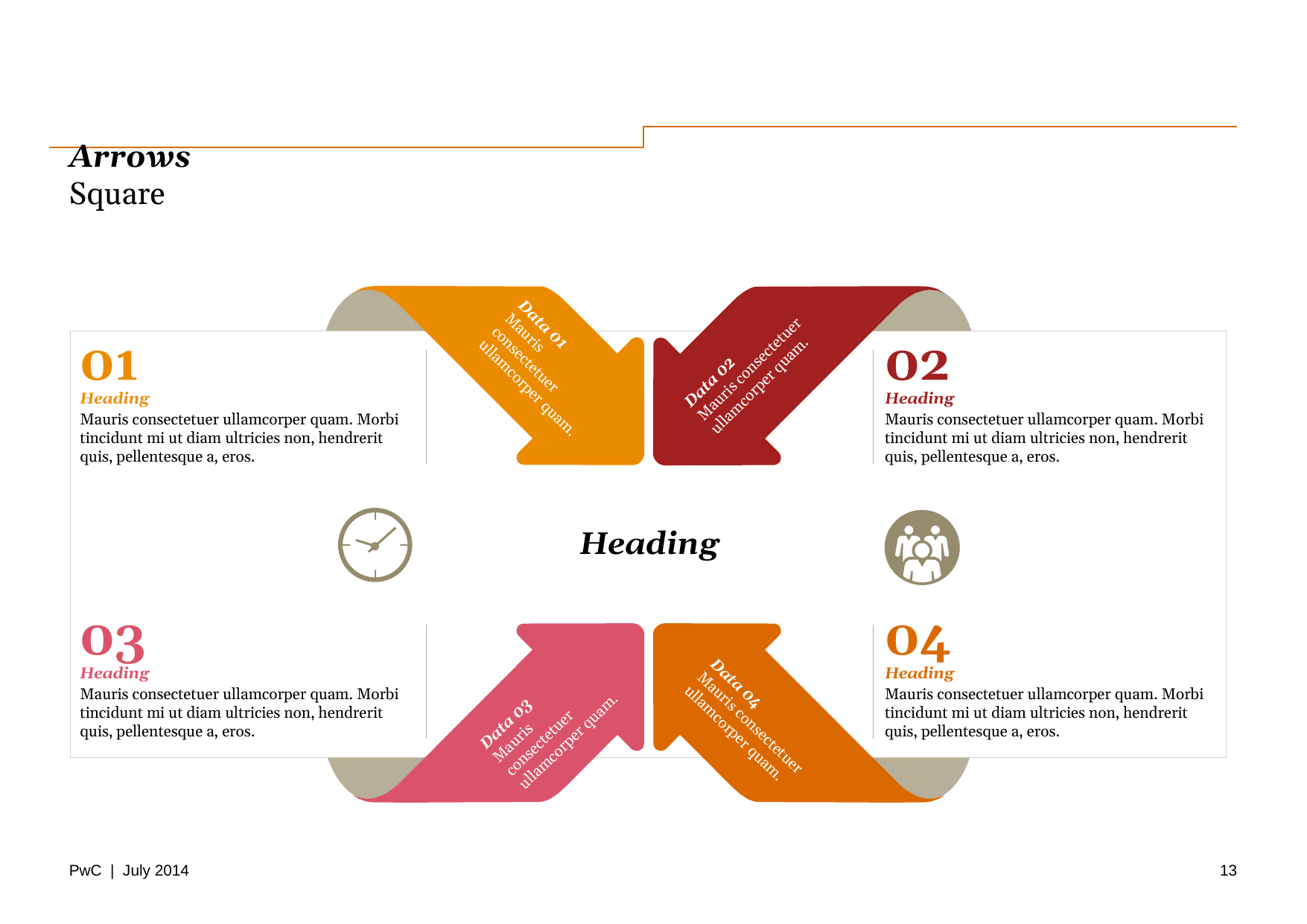

# Arrows Square

Data 01
Mauris consectetuer ullamcorper quam.

Data 02
Mauris consectetuer ullamcorper quam.
01
02

Heading
Heading
Mauris consectetuer ullamcorper quam. Morbi tincidunt mi ut diam ultricies non, hendrerit quis, pellentesque a, eros.
Mauris consectetuer ullamcorper quam. Morbi tincidunt mi ut diam ultricies non, hendrerit quis, pellentesque a, eros.

Heading
03
04

Data 03
Mauris consectetuer ullamcorper quam.

Data 04
Mauris consectetuer ullamcorper quam.

Heading
Heading
Mauris consectetuer ullamcorper quam. Morbi tincidunt mi ut diam ultricies non, hendrerit quis, pellentesque a, eros.
Mauris consectetuer ullamcorper quam. Morbi tincidunt mi ut diam ultricies non, hendrerit quis, pellentesque a, eros.
13